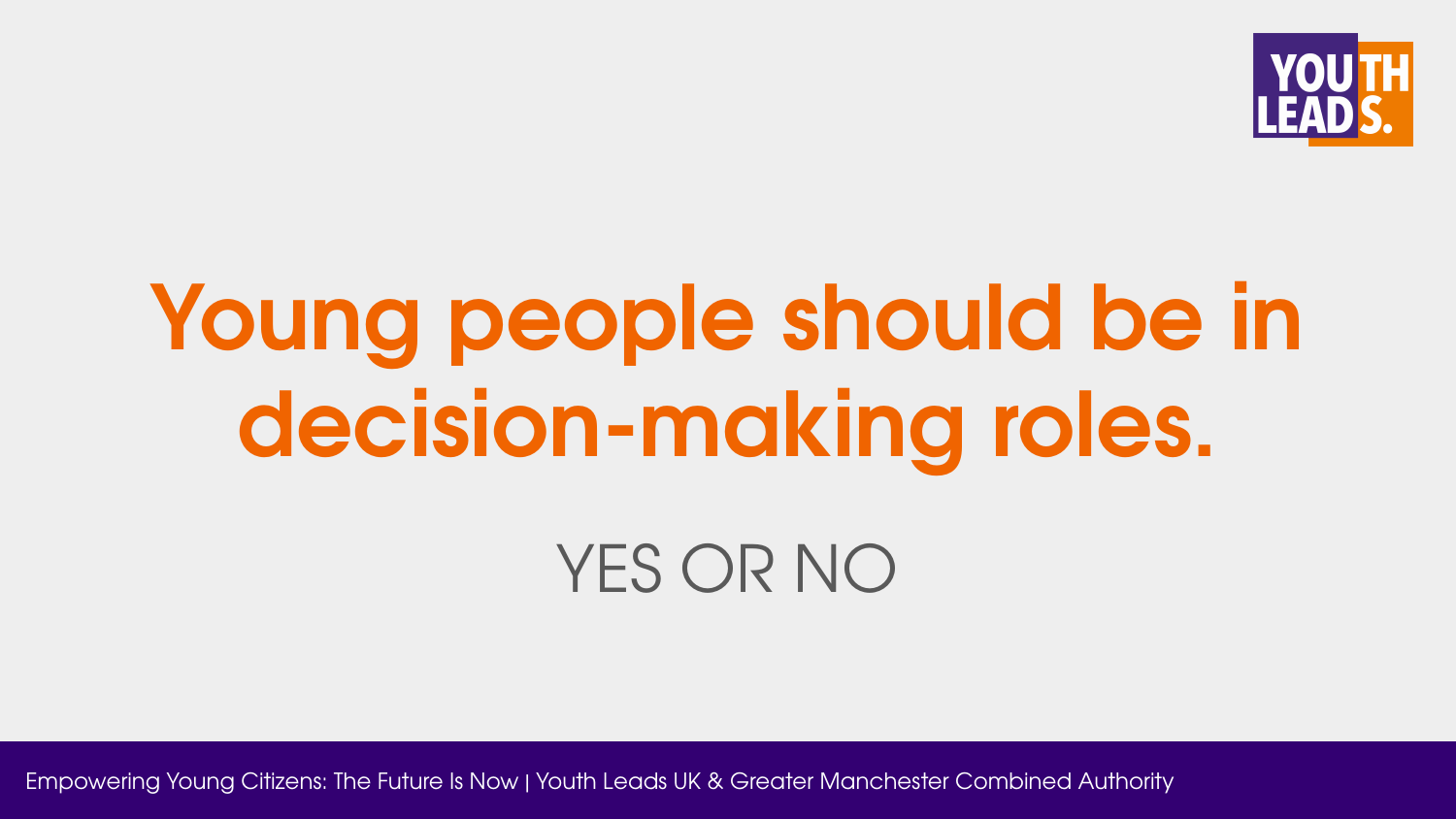

# Young people should be in decision-making roles.
YES OR NO